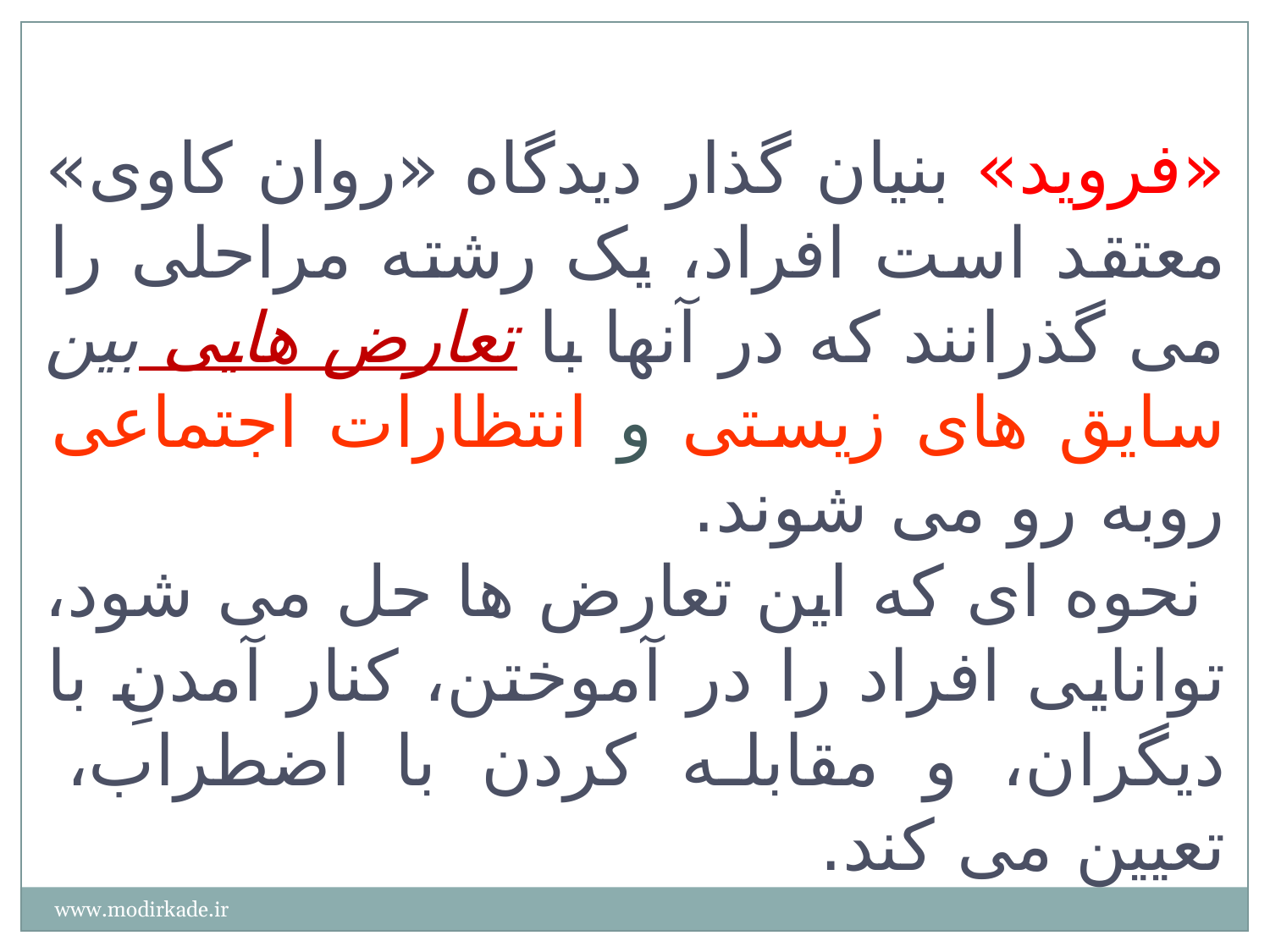

«فروید» بنیان گذار دیدگاه «روان کاوی» معتقد است افراد، یک رشته مراحلی را می گذرانند که در آنها با تعارض هایی بین سایق های زیستی و انتظارات اجتماعی روبه رو می شوند.
 نحوه ای که این تعارض ها حل می شود، توانایی افراد را در آموختن، کنار آمدنِ با دیگران، و مقابله کردن با اضطراب، تعیین می کند.
www.modirkade.ir